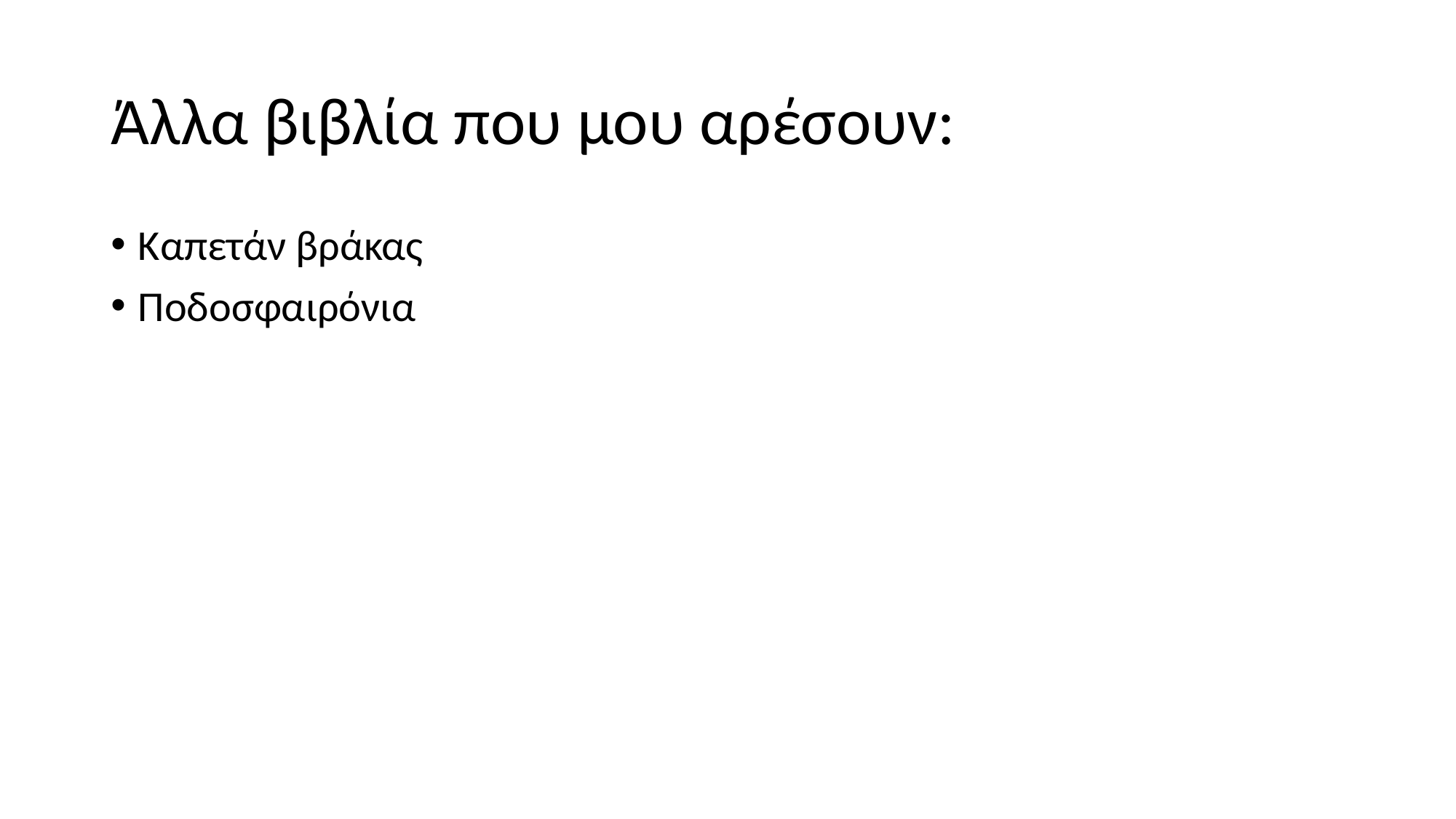

# Άλλα βιβλία που μου αρέσουν:
Καπετάν βράκας
Ποδοσφαιρόνια